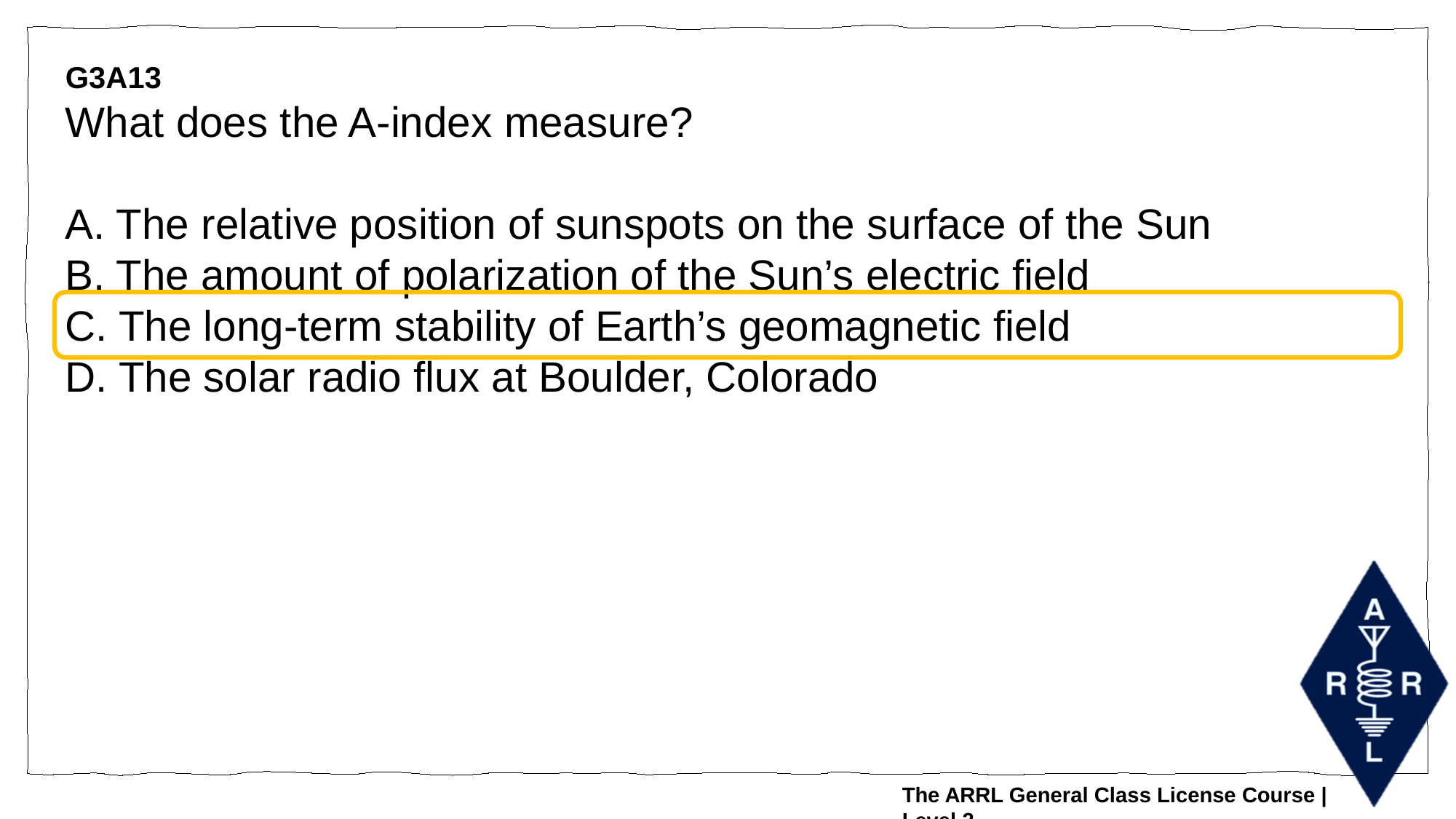

G3A13
What does the A-index measure?

A. The relative position of sunspots on the surface of the Sun
B. The amount of polarization of the Sun’s electric field
C. The long-term stability of Earth’s geomagnetic field
D. The solar radio flux at Boulder, Colorado